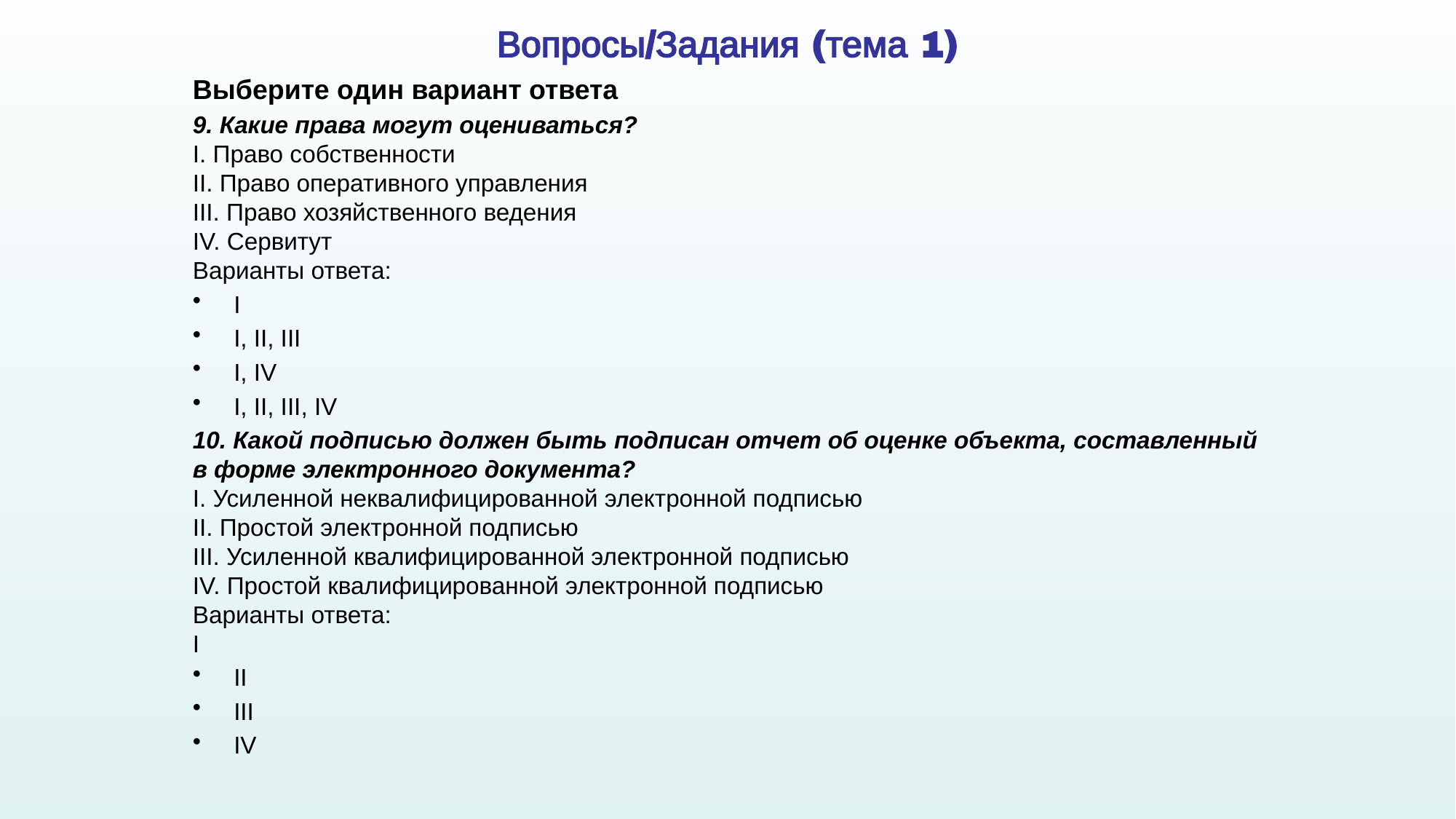

# Вопросы/Задания (тема 1)
Выберите один вариант ответа
9. Какие права могут оцениваться?
I. Право собственности
II. Право оперативного управления
III. Право хозяйственного ведения
IV. Сервитут
Варианты ответа:
I
I, II, III
I, IV
I, II, III, IV
10. Какой подписью должен быть подписан отчет об оценке объекта, составленный в форме электронного документа?
I. Усиленной неквалифицированной электронной подписью
II. Простой электронной подписью
III. Усиленной квалифицированной электронной подписью
IV. Простой квалифицированной электронной подписью
Варианты ответа:
I
II
III
IV